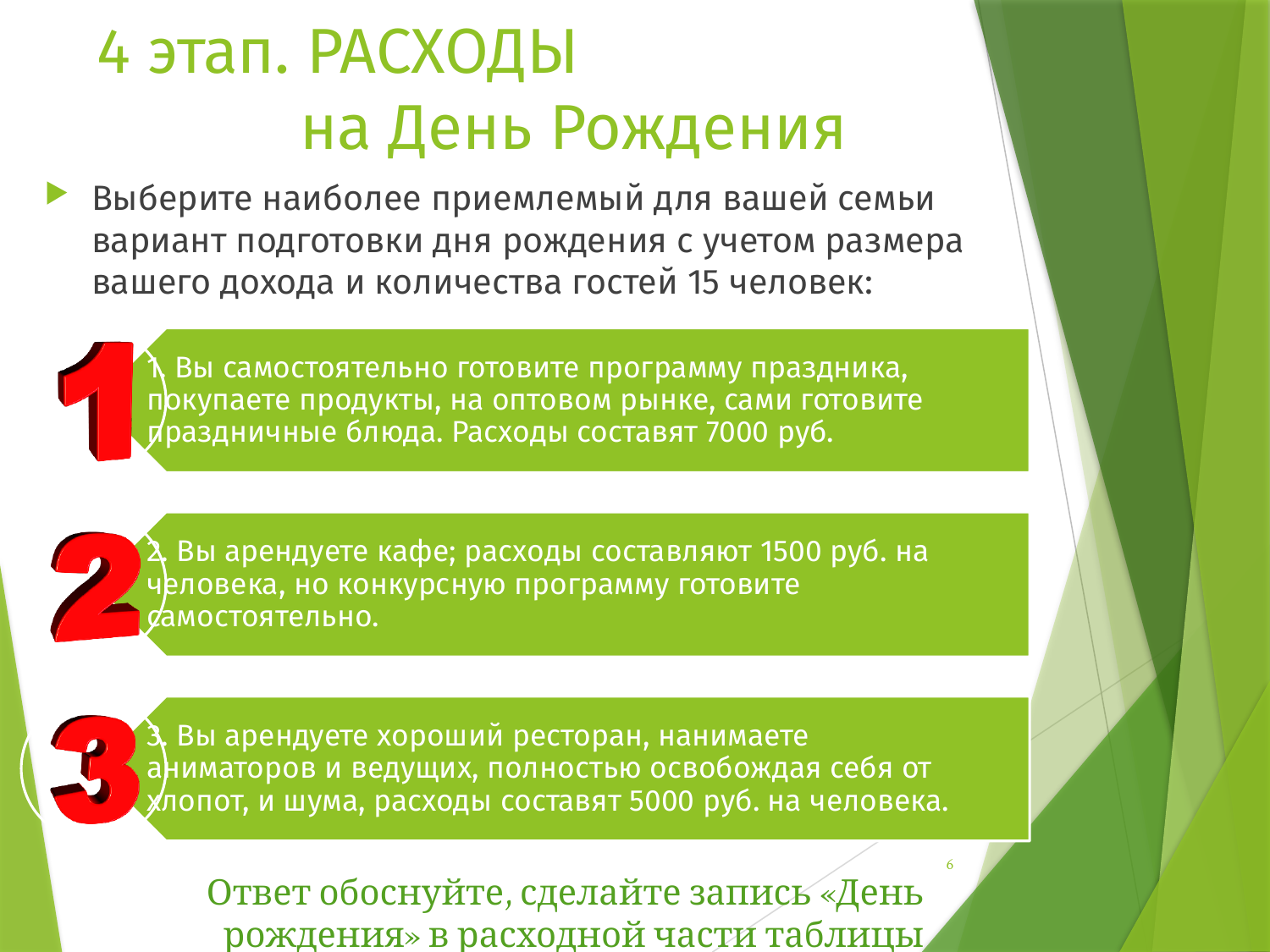

# 4 этап. РАСХОДЫ на День Рождения
Выберите наиболее приемлемый для вашей семьи вариант подготовки дня рождения с учетом размера вашего дохода и количества гостей 15 человек:
1. Вы самостоятельно готовите программу праздника, покупаете продукты, на оптовом рынке, сами готовите праздничные блюда. Расходы составят 7000 руб.
2. Вы арендуете кафе; расходы составляют 1500 руб. на человека, но конкурсную программу готовите самостоятельно.
3. Вы арендуете хороший ресторан, нанимаете аниматоров и ведущих, полностью освобождая себя от хлопот, и шума, расходы составят 5000 руб. на человека.
6
Ответ обоснуйте, сделайте запись «День рождения» в расходной части таблицы «Бюджет семьи»